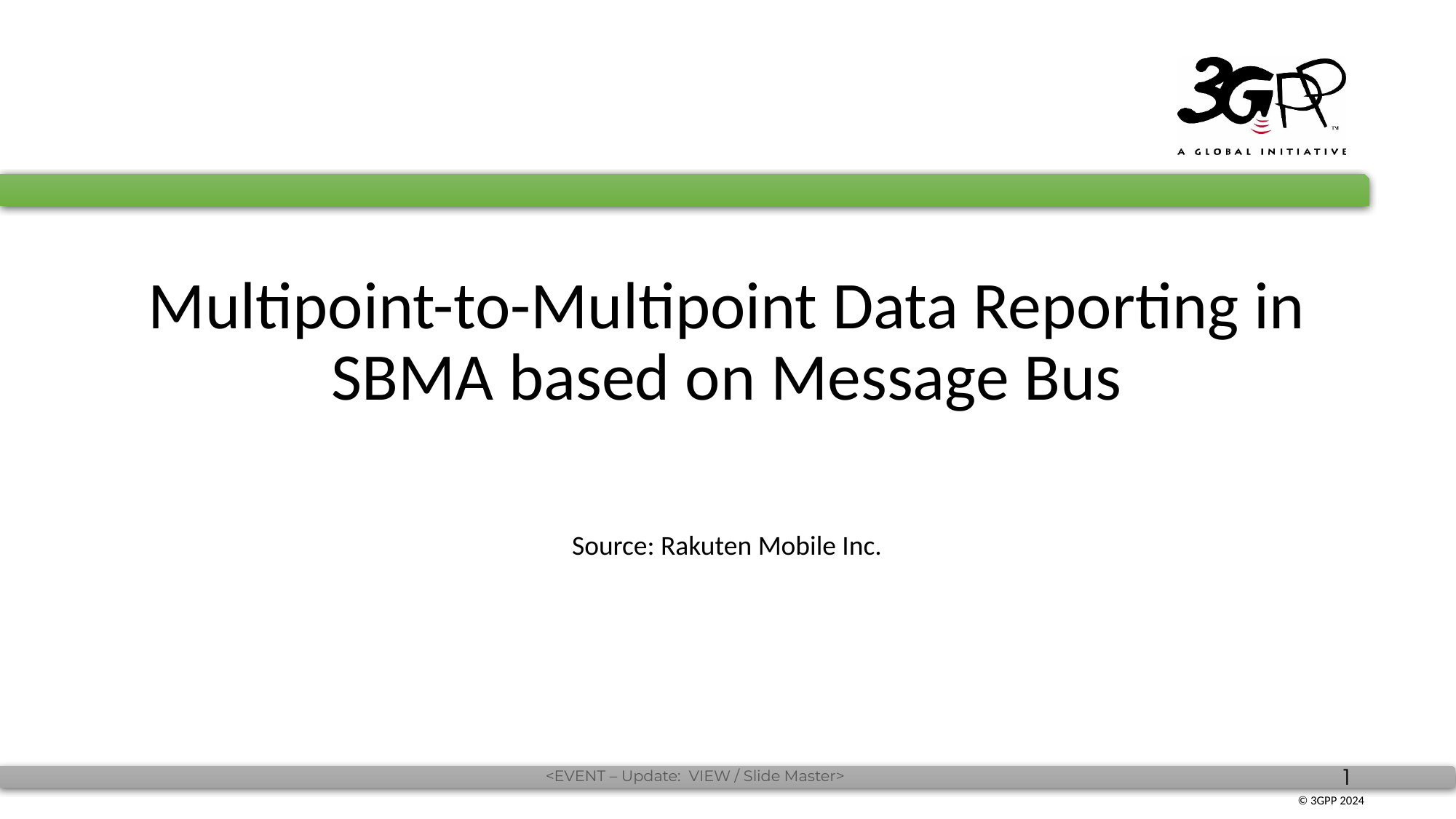

Multipoint-to-Multipoint Data Reporting in SBMA based on Message Bus
Source: Rakuten Mobile Inc.